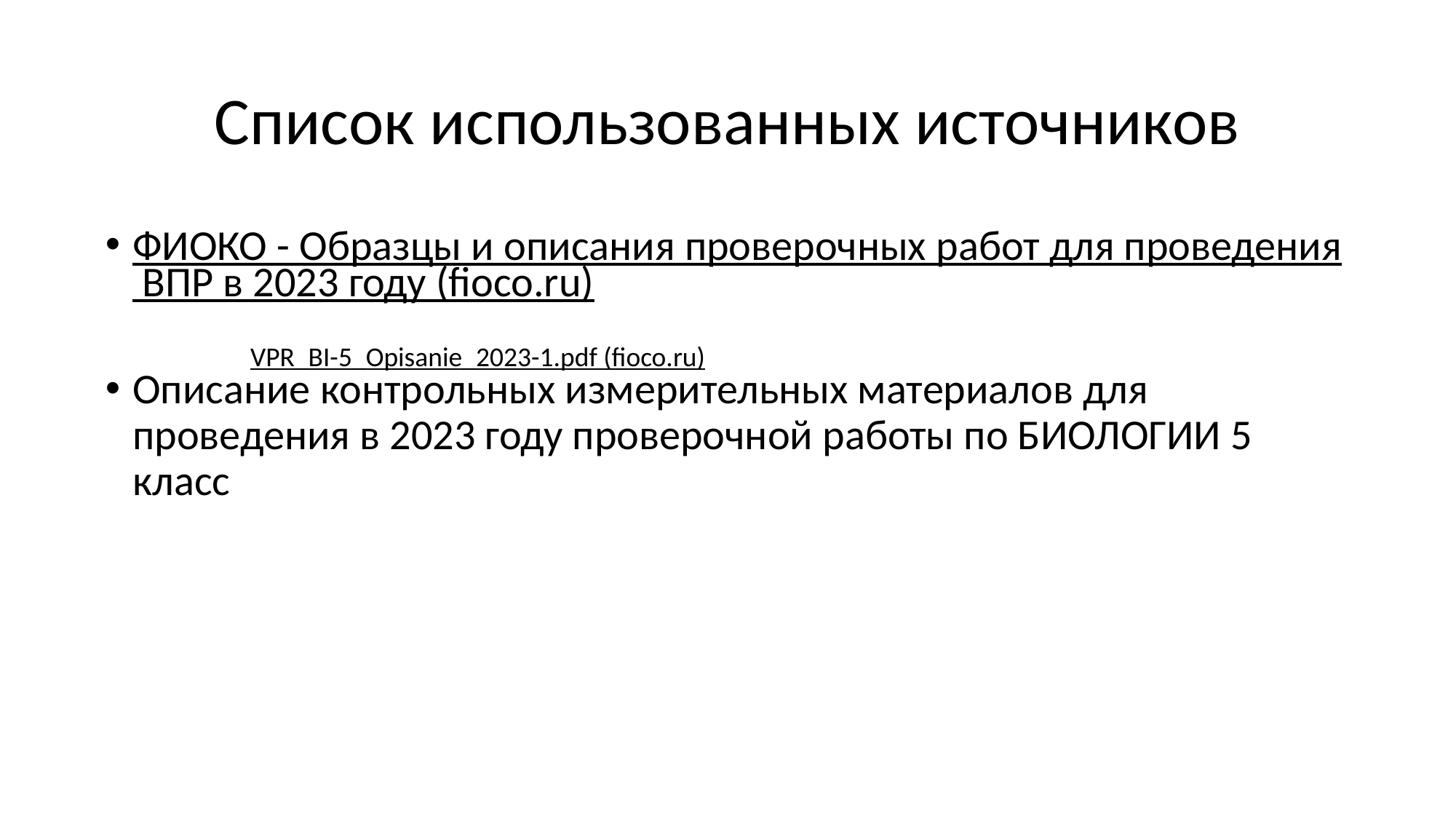

# Список использованных источников
ФИОКО - Образцы и описания проверочных работ для проведения ВПР в 2023 году (fioco.ru)
Описание контрольных измерительных материалов для проведения в 2023 году проверочной работы по БИОЛОГИИ 5 класс
VPR_BI-5_Opisanie_2023-1.pdf (fioco.ru)